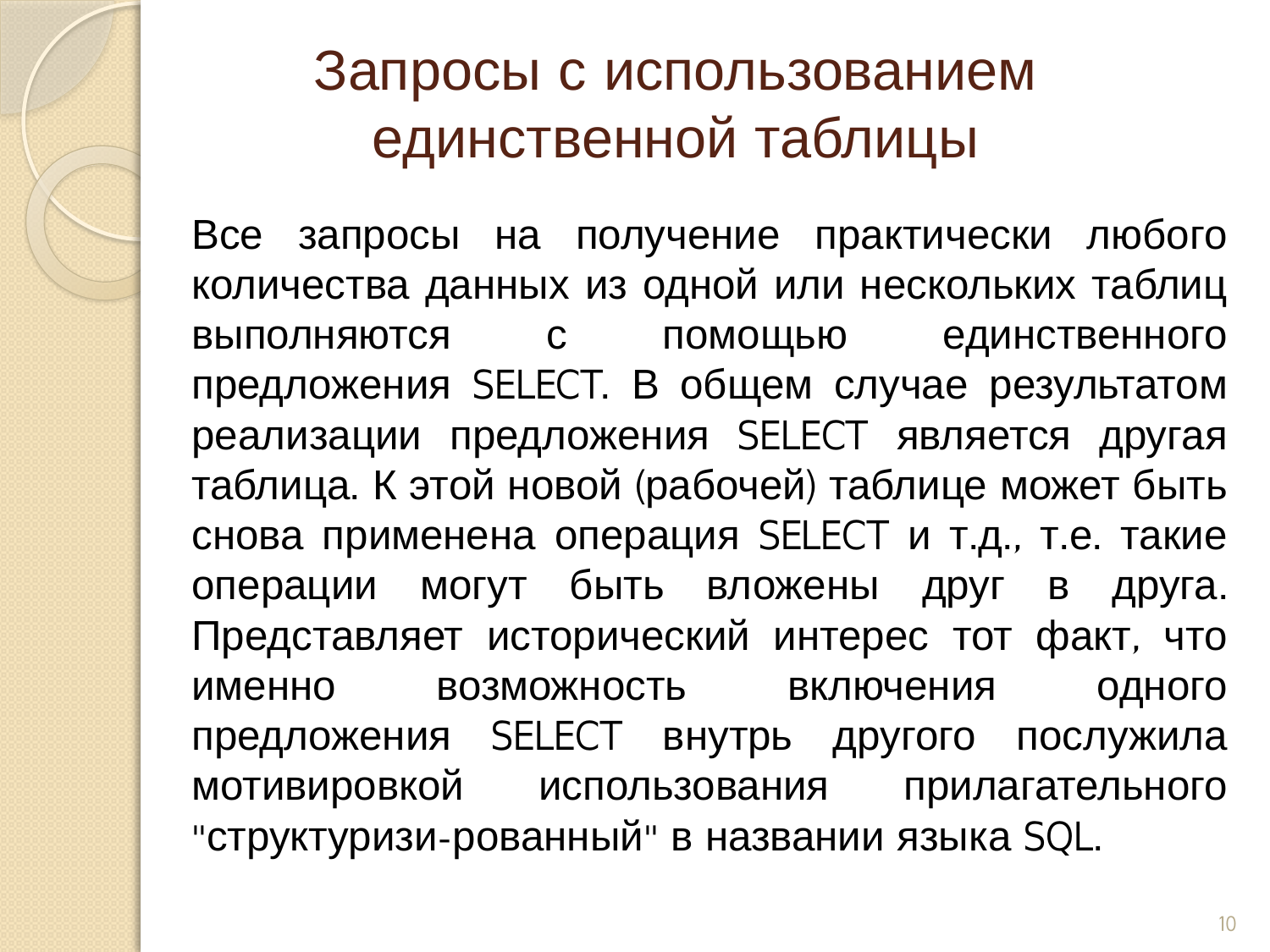

# Запросы с использованием единственной таблицы
		Все запросы на получение практически любого количества данных из одной или нескольких таблиц выполняются с помощью единственного предложения SELECT. В общем случае результатом реализации предложения SELECT является другая таблица. К этой новой (рабочей) таблице может быть снова применена операция SELECT и т.д., т.е. такие операции могут быть вложены друг в друга. Представляет исторический интерес тот факт, что именно возможность включения одного предложения SELECT внутрь другого послужила мотивировкой использования прилагательного "структуризи-рованный" в названии языка SQL.

10